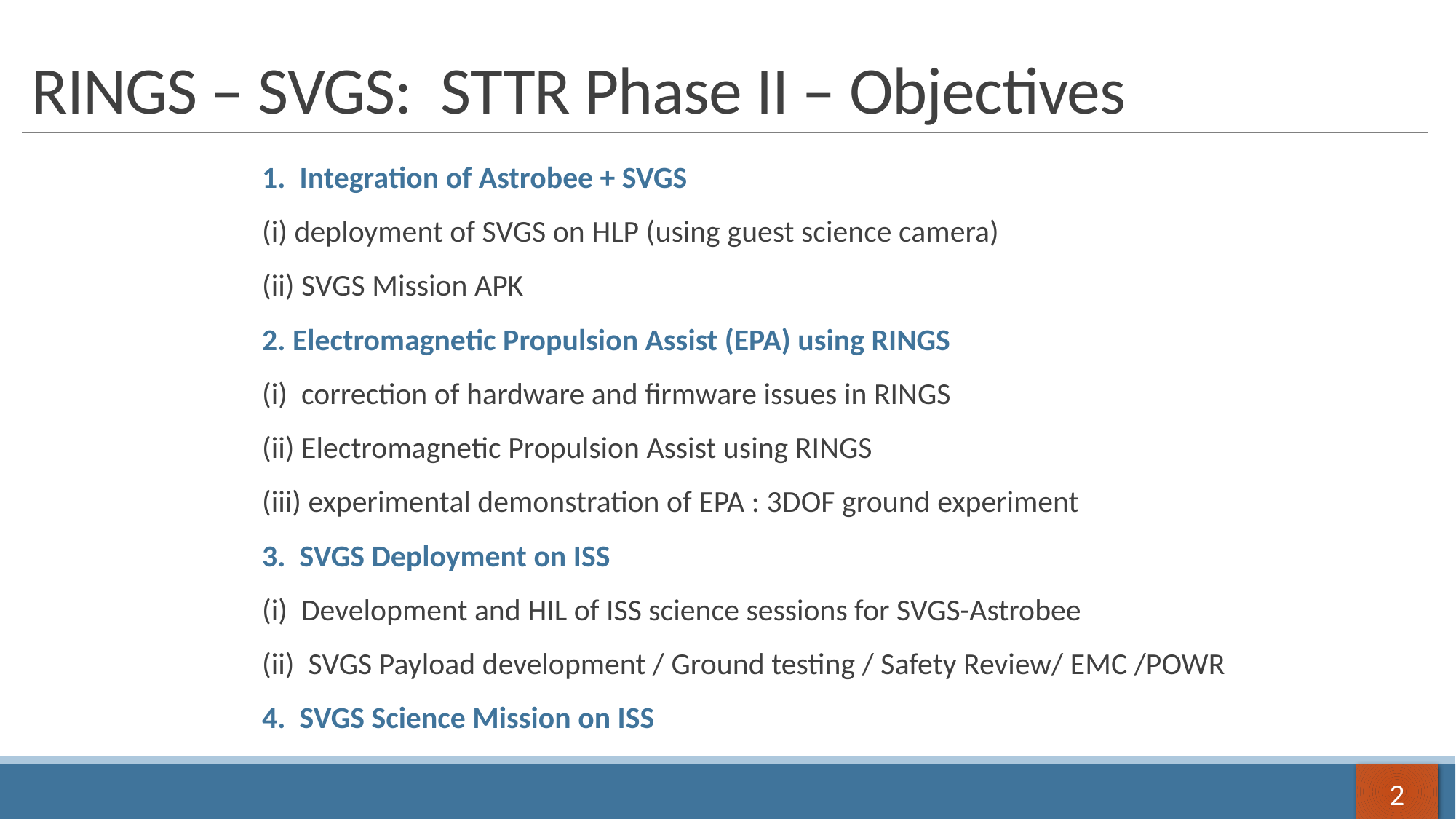

# RINGS – SVGS:  STTR Phase II – Objectives
1.  Integration of Astrobee + SVGS
(i) deployment of SVGS on HLP (using guest science camera)
(ii) SVGS Mission APK
2. Electromagnetic Propulsion Assist (EPA) using RINGS
(i)  correction of hardware and firmware issues in RINGS
(ii) Electromagnetic Propulsion Assist using RINGS
(iii) experimental demonstration of EPA : 3DOF ground experiment
3.  SVGS Deployment on ISS
(i)  Development and HIL of ISS science sessions for SVGS-Astrobee
(ii)  SVGS Payload development / Ground testing / Safety Review/ EMC /POWR
4.  SVGS Science Mission on ISS

2